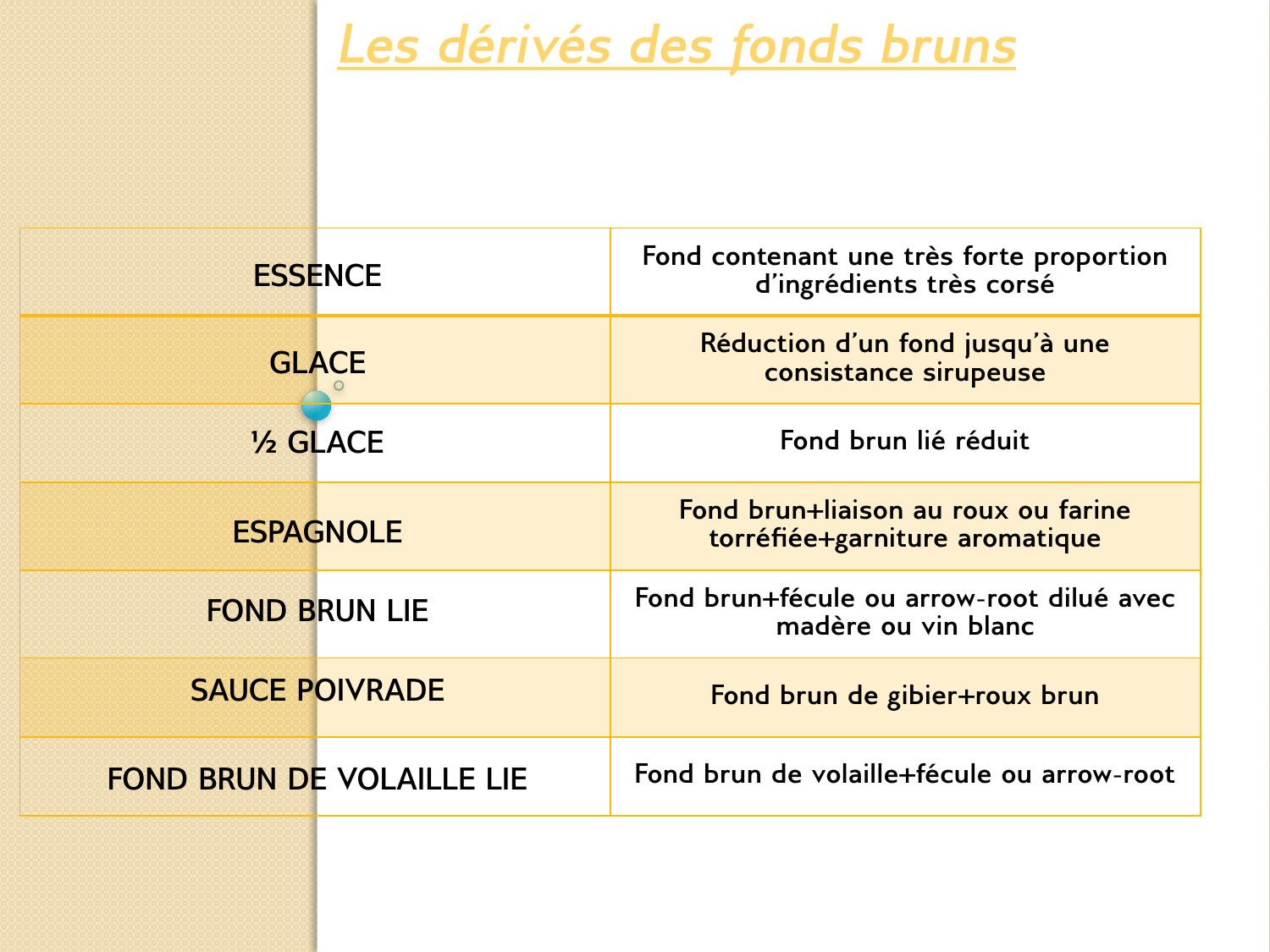

Les dérivés des fonds bruns
|  | Fond contenant une très forte proportion d’ingrédients très corsé |
| --- | --- |
|  | Réduction d’un fond jusqu’à une consistance sirupeuse |
|  | Fond brun lié réduit |
|  | Fond brun+liaison au roux ou farine torréfiée+garniture aromatique |
|  | Fond brun+fécule ou arrow-root dilué avec madère ou vin blanc |
|  | Fond brun de gibier+roux brun |
|  | Fond brun de volaille+fécule ou arrow-root |
ESSENCE
GLACE
½ GLACE
ESPAGNOLE
FOND BRUN LIE
SAUCE POIVRADE
FOND BRUN DE VOLAILLE LIE